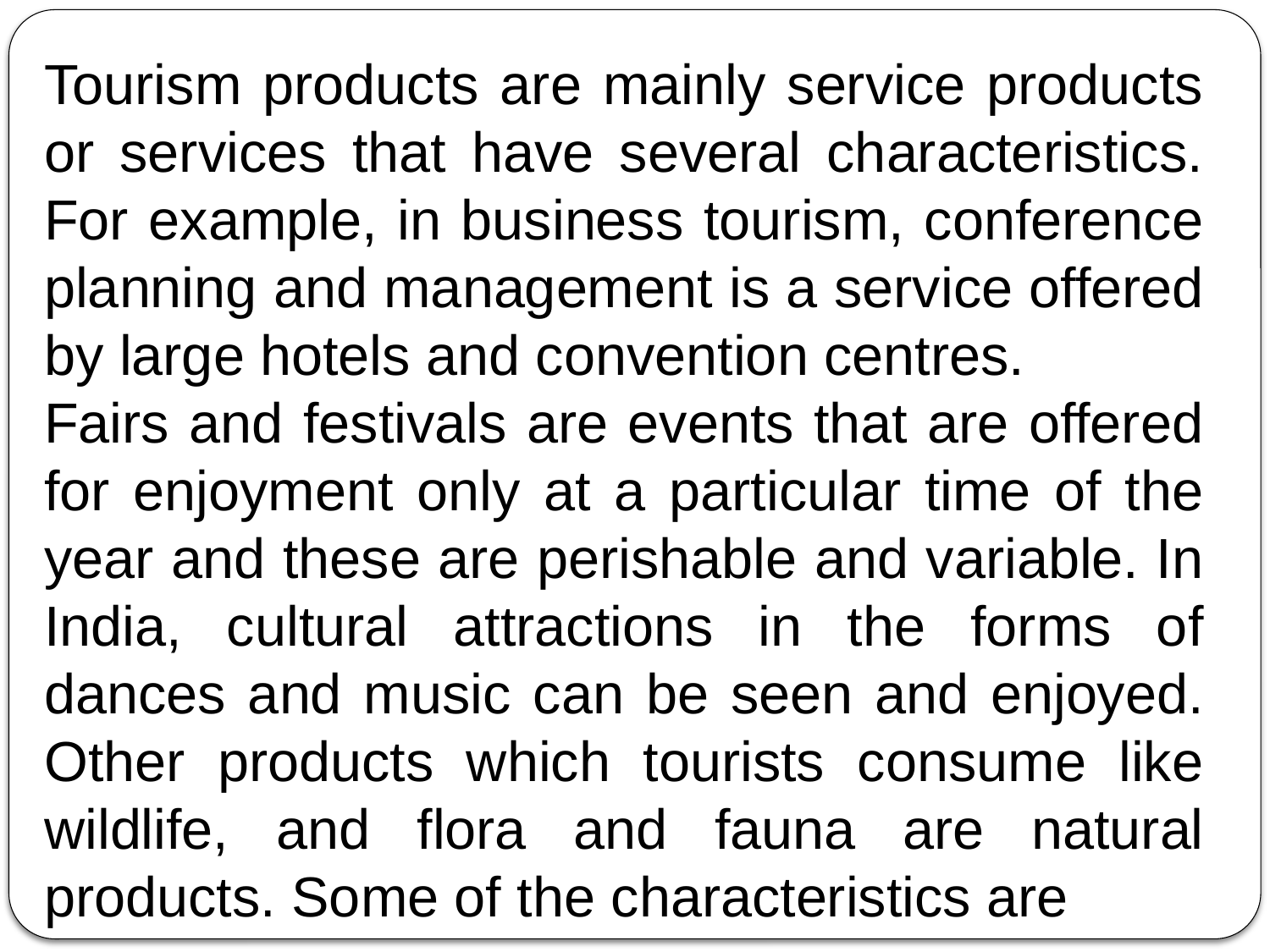

Tourism products are mainly service products or services that have several characteristics. For example, in business tourism, conference planning and management is a service offered by large hotels and convention centres.
Fairs and festivals are events that are offered for enjoyment only at a particular time of the year and these are perishable and variable. In India, cultural attractions in the forms of dances and music can be seen and enjoyed. Other products which tourists consume like wildlife, and flora and fauna are natural products. Some of the characteristics are